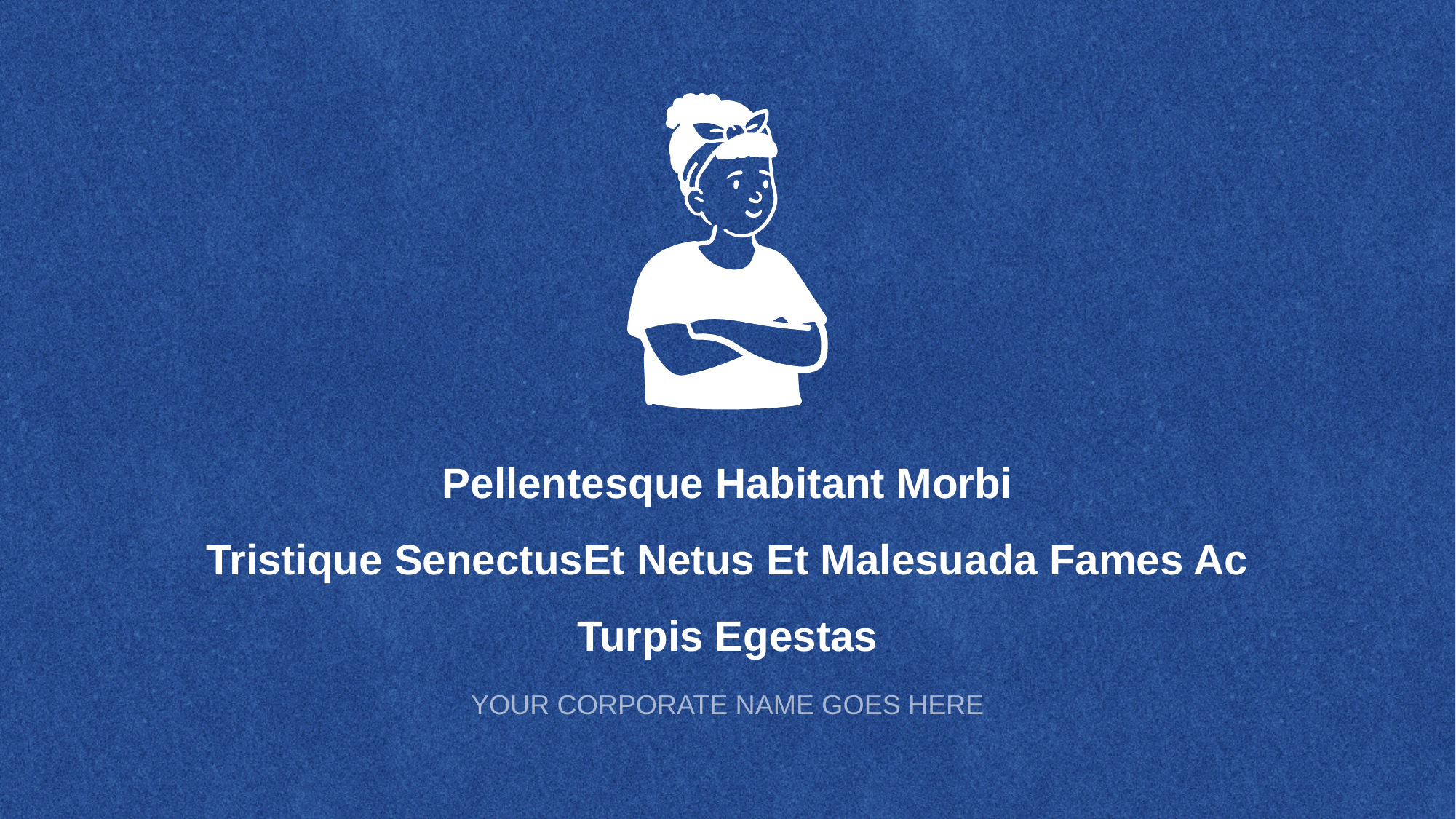

Pellentesque Habitant Morbi
Tristique SenectusEt Netus Et Malesuada Fames Ac Turpis Egestas
YOUR CORPORATE NAME GOES HERE